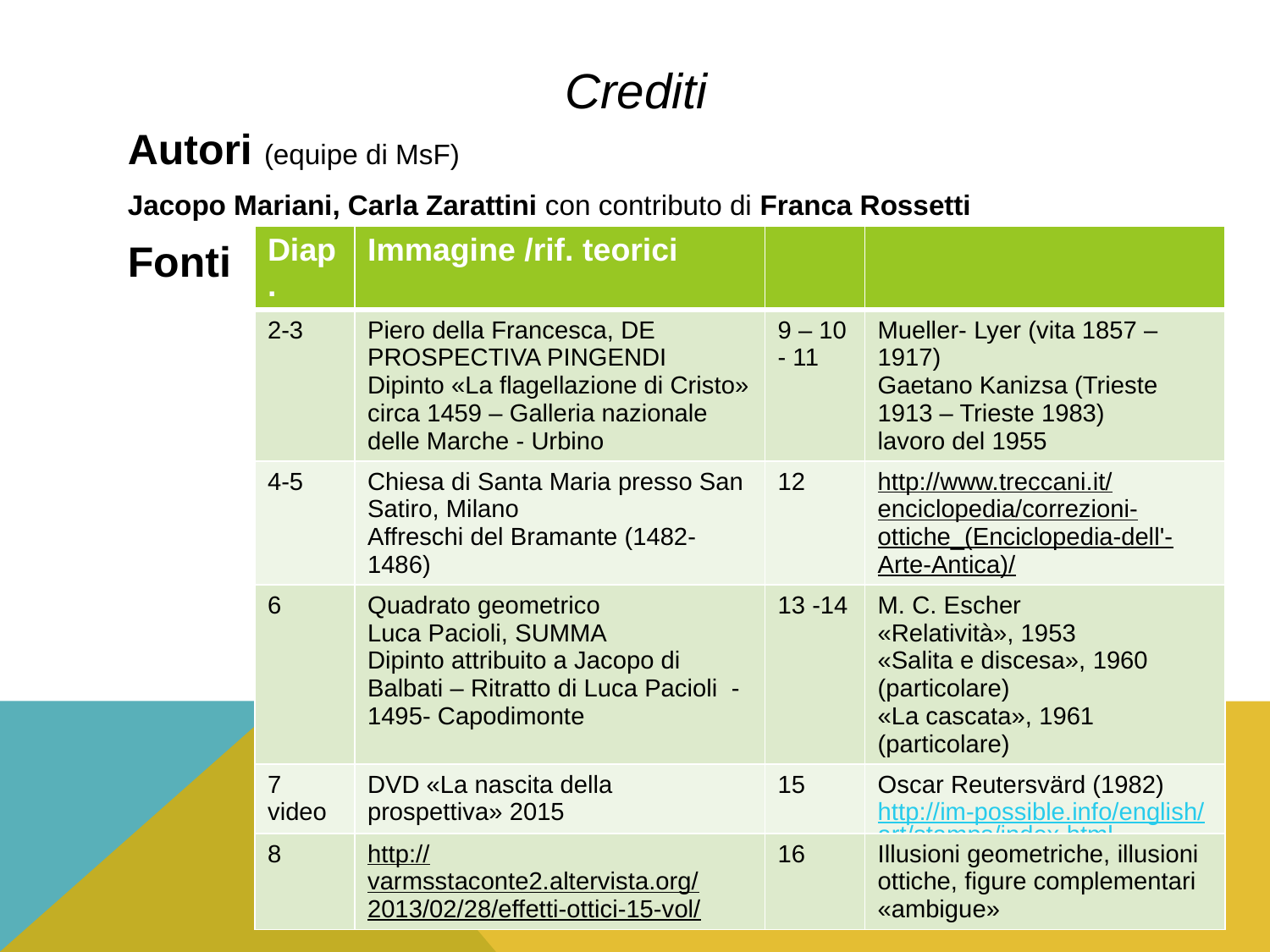

# Crediti
Autori (equipe di MsF)
Jacopo Mariani, Carla Zarattini con contributo di Franca Rossetti
Fonti

| Diap. | Immagine /rif. teorici |  |  |
| --- | --- | --- | --- |
| 2-3 | Piero della Francesca, DE PROSPECTIVA PINGENDI Dipinto «La flagellazione di Cristo» circa 1459 – Galleria nazionale delle Marche - Urbino | 9 – 10 - 11 | Mueller- Lyer (vita 1857 – 1917) Gaetano Kanizsa (Trieste 1913 – Trieste 1983) lavoro del 1955 |
| 4-5 | Chiesa di Santa Maria presso San Satiro, Milano Affreschi del Bramante (1482-1486) | 12 | http://www.treccani.it/enciclopedia/correzioni-ottiche\_(Enciclopedia-dell'-Arte-Antica)/ |
| 6 | Quadrato geometrico Luca Pacioli, SUMMA Dipinto attribuito a Jacopo di Balbati – Ritratto di Luca Pacioli - 1495- Capodimonte | 13 -14 | M. C. Escher «Relatività», 1953 «Salita e discesa», 1960 (particolare) «La cascata», 1961 (particolare) |
| 7 video | DVD «La nascita della prospettiva» 2015 | 15 | Oscar Reutersvärd (1982) http://im-possible.info/english/art/stamps/index.html |
| 8 | http://varmsstaconte2.altervista.org/2013/02/28/effetti-ottici-15-vol/ | 16 | Illusioni geometriche, illusioni ottiche, figure complementari «ambigue» |
Premiazione Matematica senza Frontiere 2016